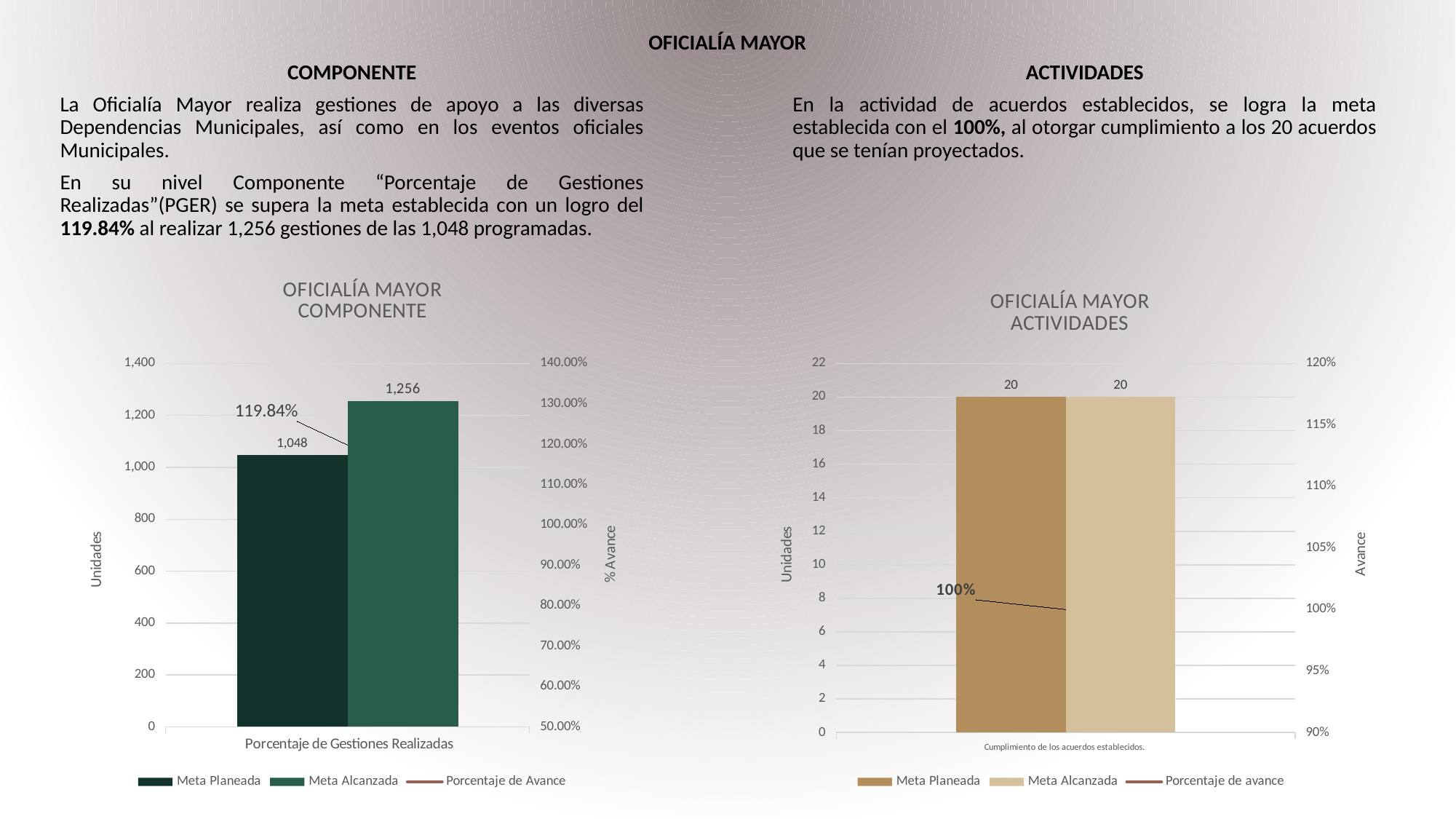

OFICIALÍA MAYOR

COMPONENTE
La Oficialía Mayor realiza gestiones de apoyo a las diversas Dependencias Municipales, así como en los eventos oficiales Municipales.
En su nivel Componente “Porcentaje de Gestiones Realizadas”(PGER) se supera la meta establecida con un logro del 119.84% al realizar 1,256 gestiones de las 1,048 programadas.

ACTIVIDADES
En la actividad de acuerdos establecidos, se logra la meta establecida con el 100%, al otorgar cumplimiento a los 20 acuerdos que se tenían proyectados.

### Chart: OFICIALÍA MAYOR
ACTIVIDADES

| Category | Meta Planeada | Meta Alcanzada |  |
|---|---|---|---|
| Cumplimiento de los acuerdos establecidos.  | 20.0 | 20.0 | 1.0 |

### Chart: OFICIALÍA MAYOR
COMPONENTE

| Category | Meta Planeada | Meta Alcanzada |  |
|---|---|---|---|
|  Porcentaje de Gestiones Realizadas | 1048.0 | 1256.0 | 1.1984732824427482 |